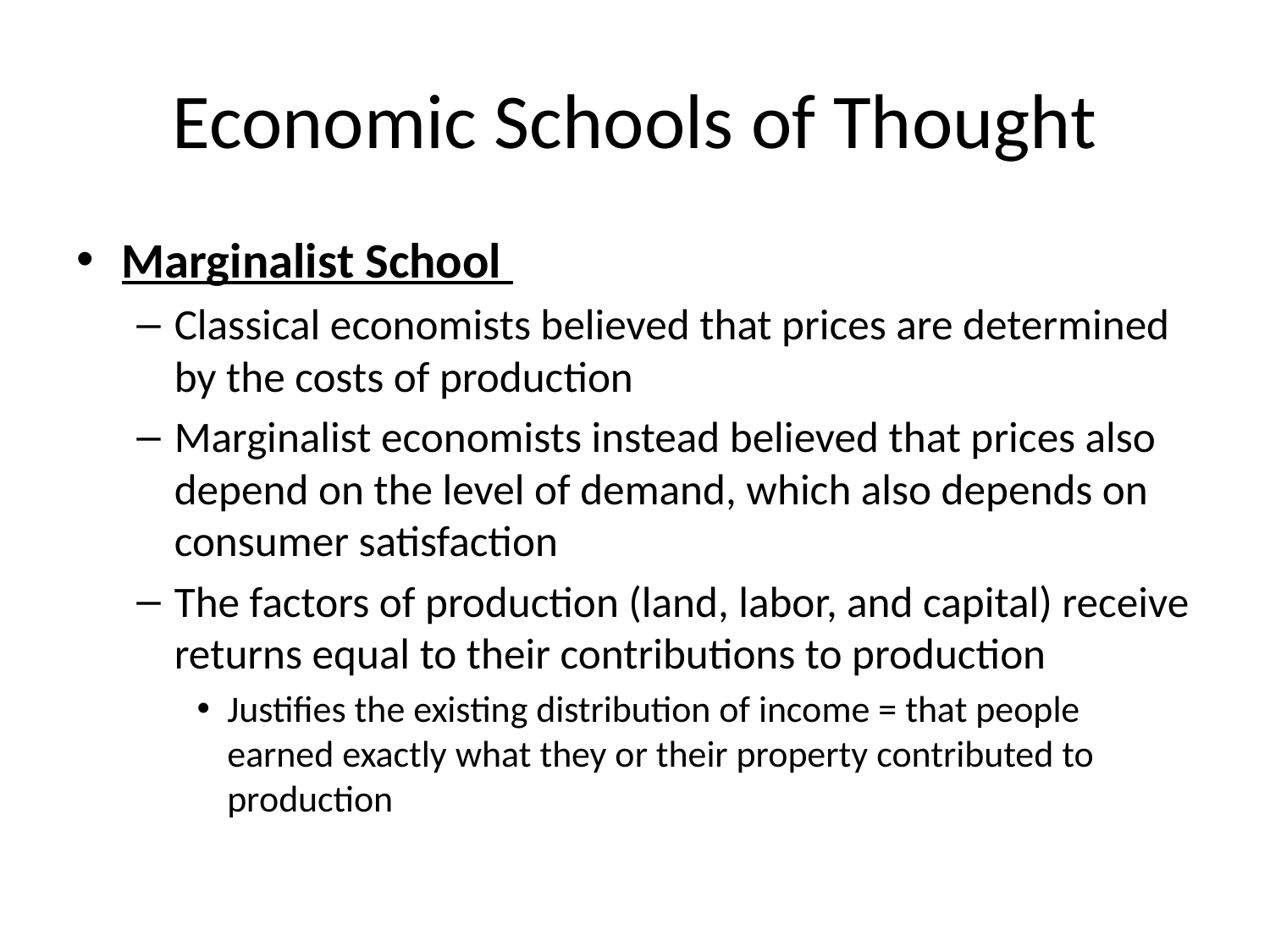

# Economic Schools of Thought
Marginalist School
Classical economists believed that prices are determined by the costs of production
Marginalist economists instead believed that prices also depend on the level of demand, which also depends on consumer satisfaction
The factors of production (land, labor, and capital) receive returns equal to their contributions to production
Justifies the existing distribution of income = that people earned exactly what they or their property contributed to production